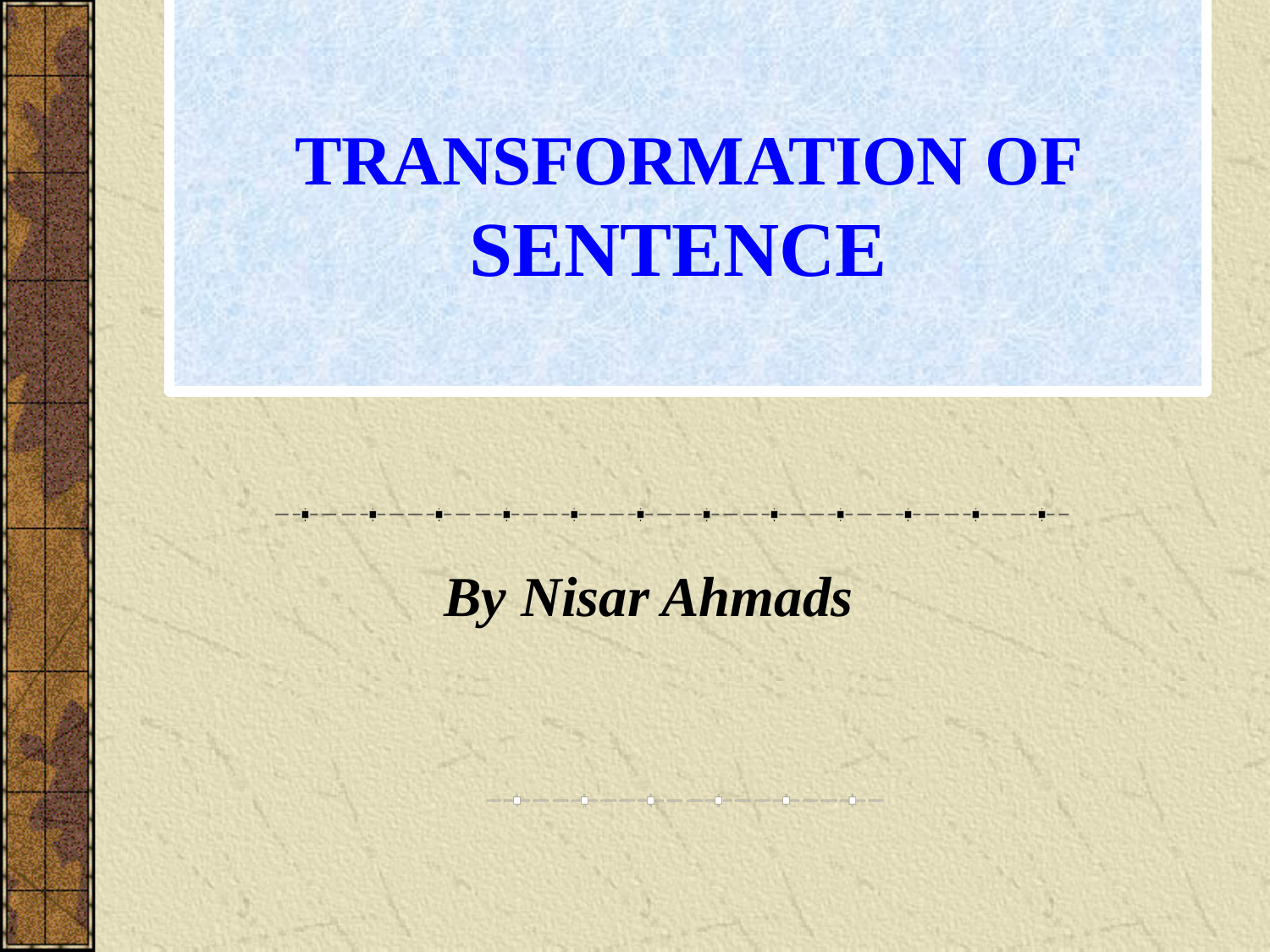

# TRANSFORMATION OF
SENTENCE
By Nisar Ahmads